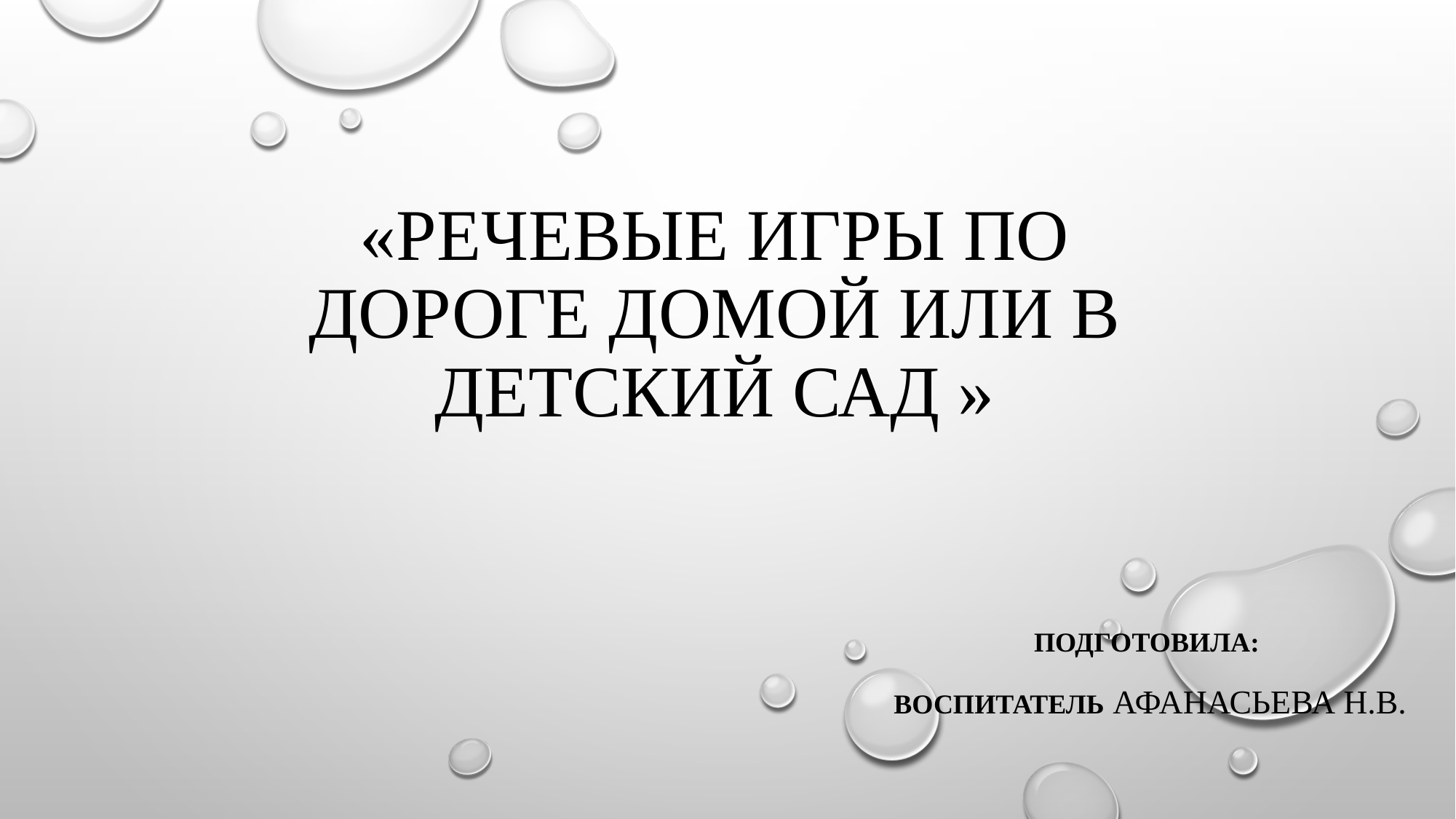

# «Речевые игры по дороге домой или в детский сад »
Подготовила:
 Воспитатель Афанасьева Н.В.